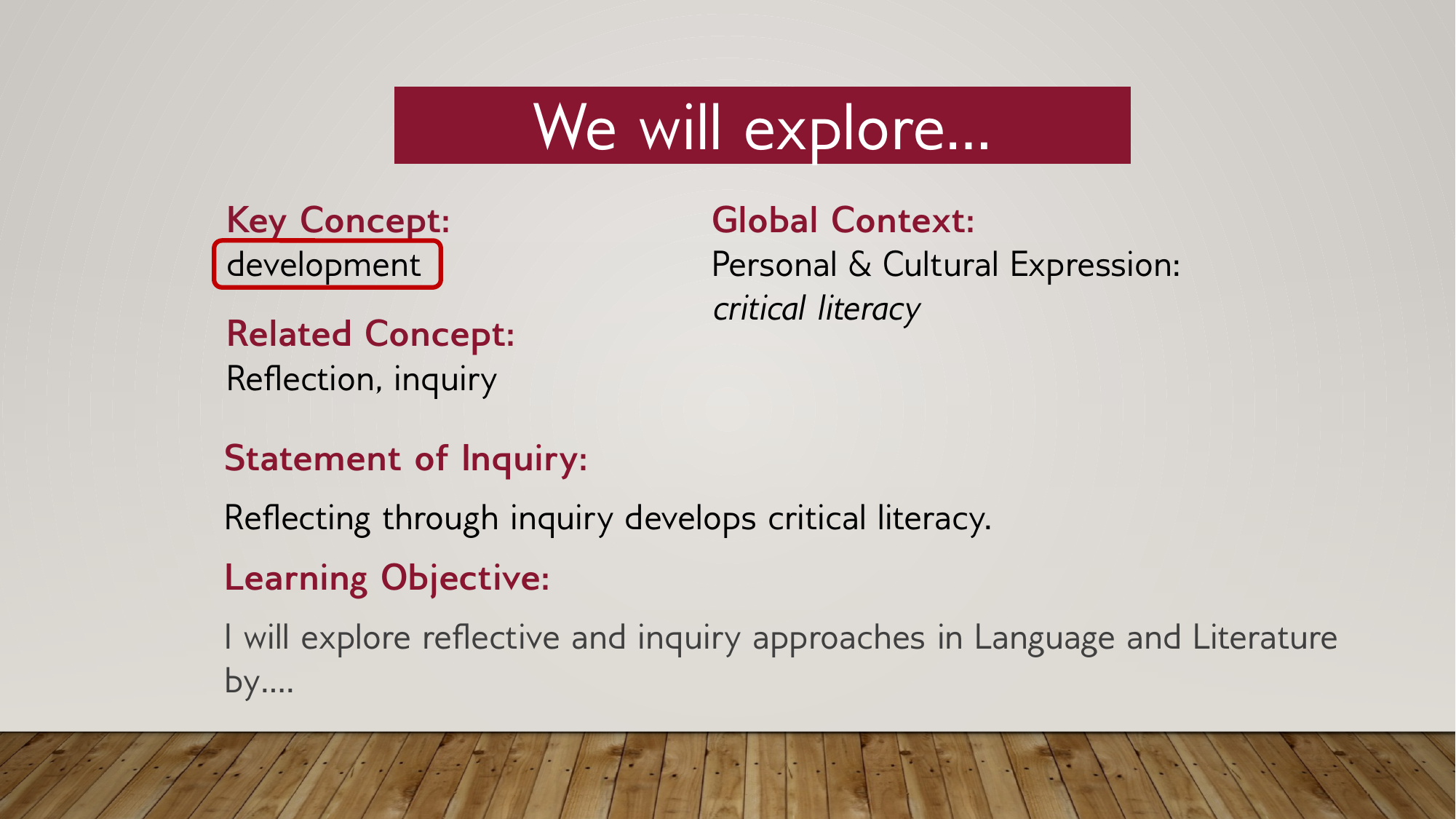

We will explore…
Key Concept:
development

Global Context:
Personal & Cultural Expression:
critical literacy

Related Concept:
Reflection, inquiry
Statement of Inquiry:
Reflecting through inquiry develops critical literacy.
Learning Objective:
I will explore reflective and inquiry approaches in Language and Literature by….